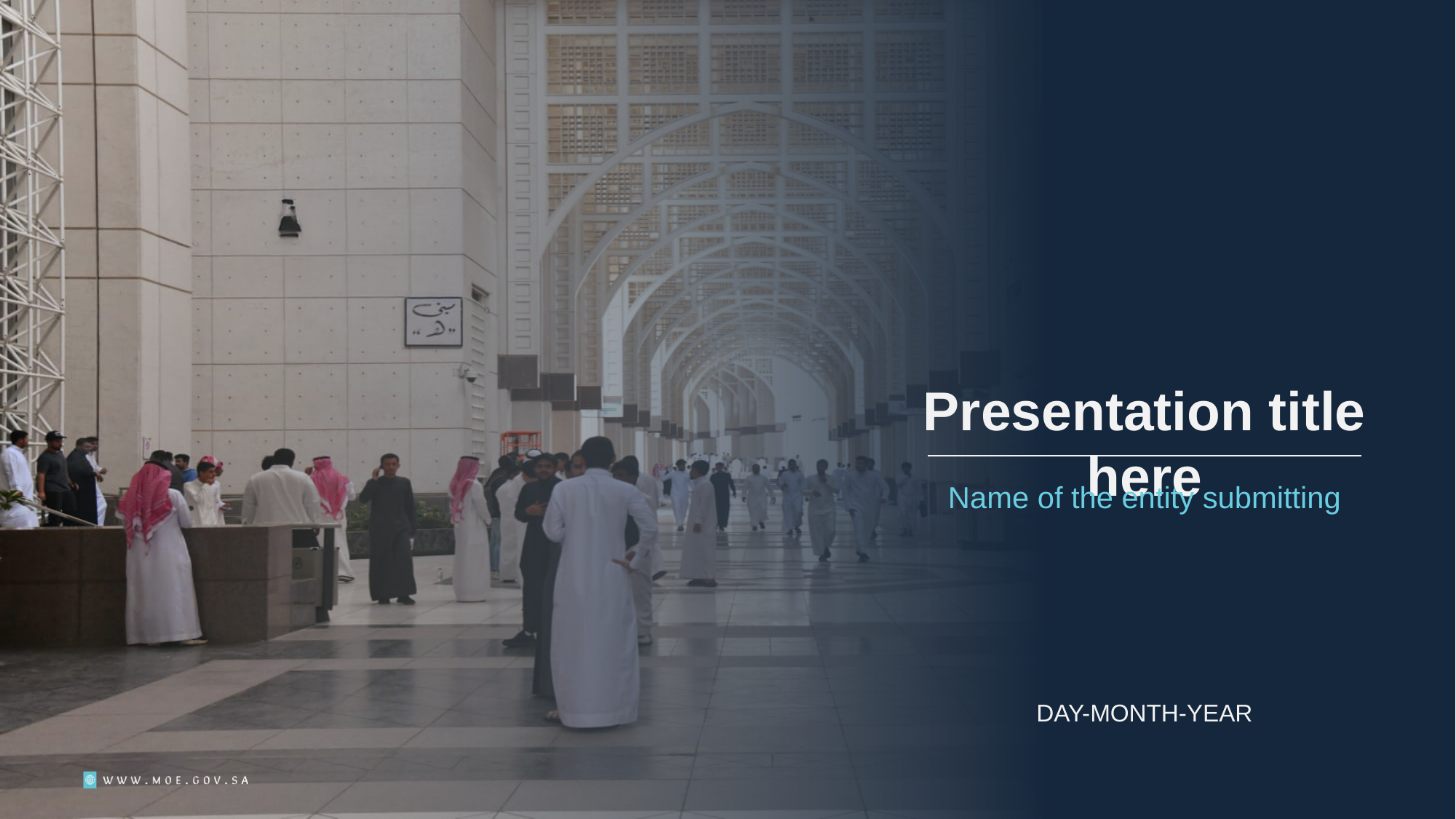

Presentation title here
Name of the entity submitting
DAY-MONTH-YEAR